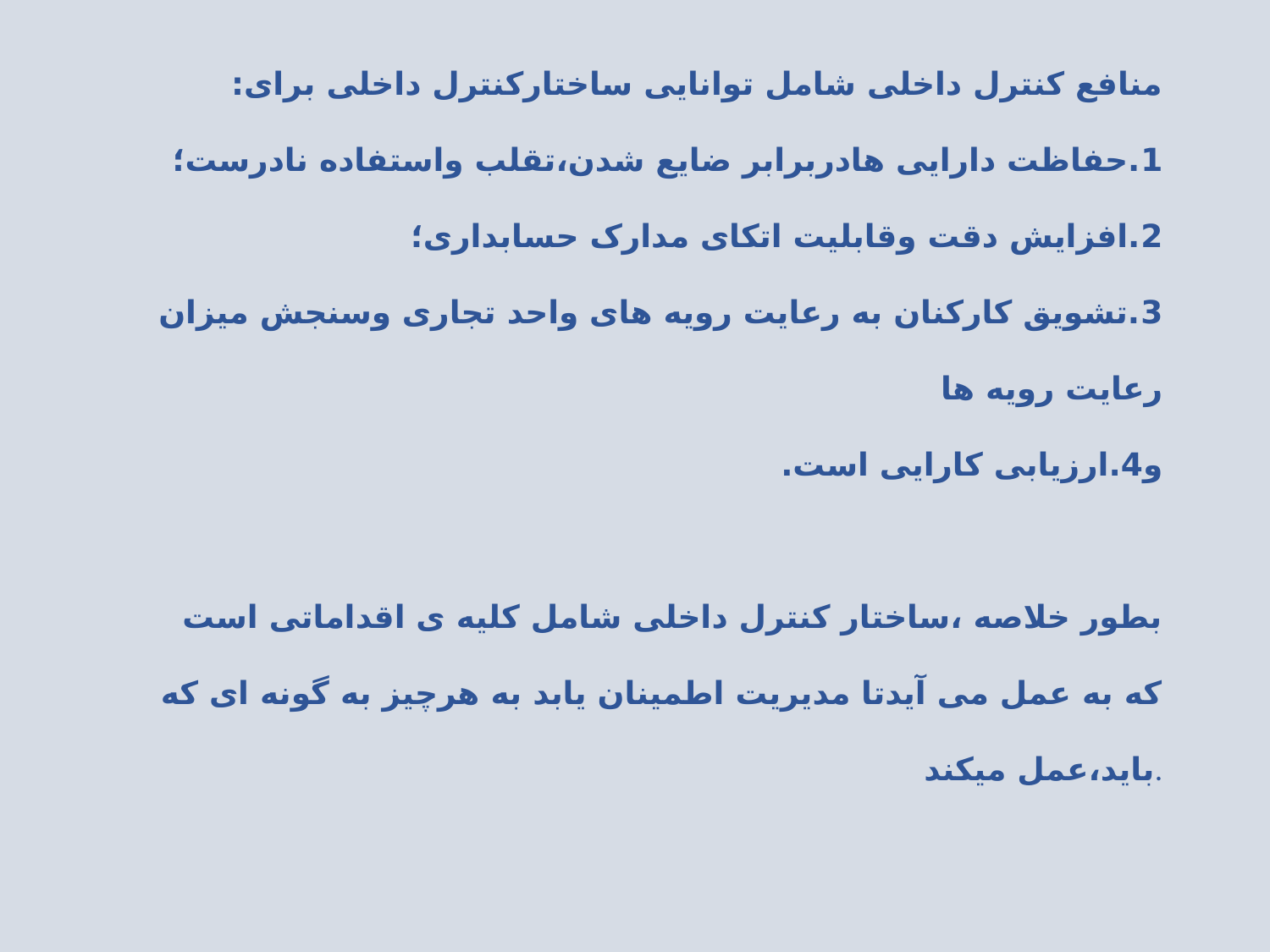

# منافع کنترل داخلی شامل توانایی ساختارکنترل داخلی برای: 1.حفاظت دارایی هادربرابر ضایع شدن،تقلب واستفاده نادرست؛ 2.افزایش دقت وقابلیت اتکای مدارک حسابداری؛ 3.تشویق کارکنان به رعایت رویه های واحد تجاری وسنجش میزان رعایت رویه ها و4.ارزیابی کارایی است. بطور خلاصه ،ساختار کنترل داخلی شامل کلیه ی اقداماتی است که به عمل می آیدتا مدیریت اطمینان یابد به هرچیز به گونه ای که باید،عمل میکند.